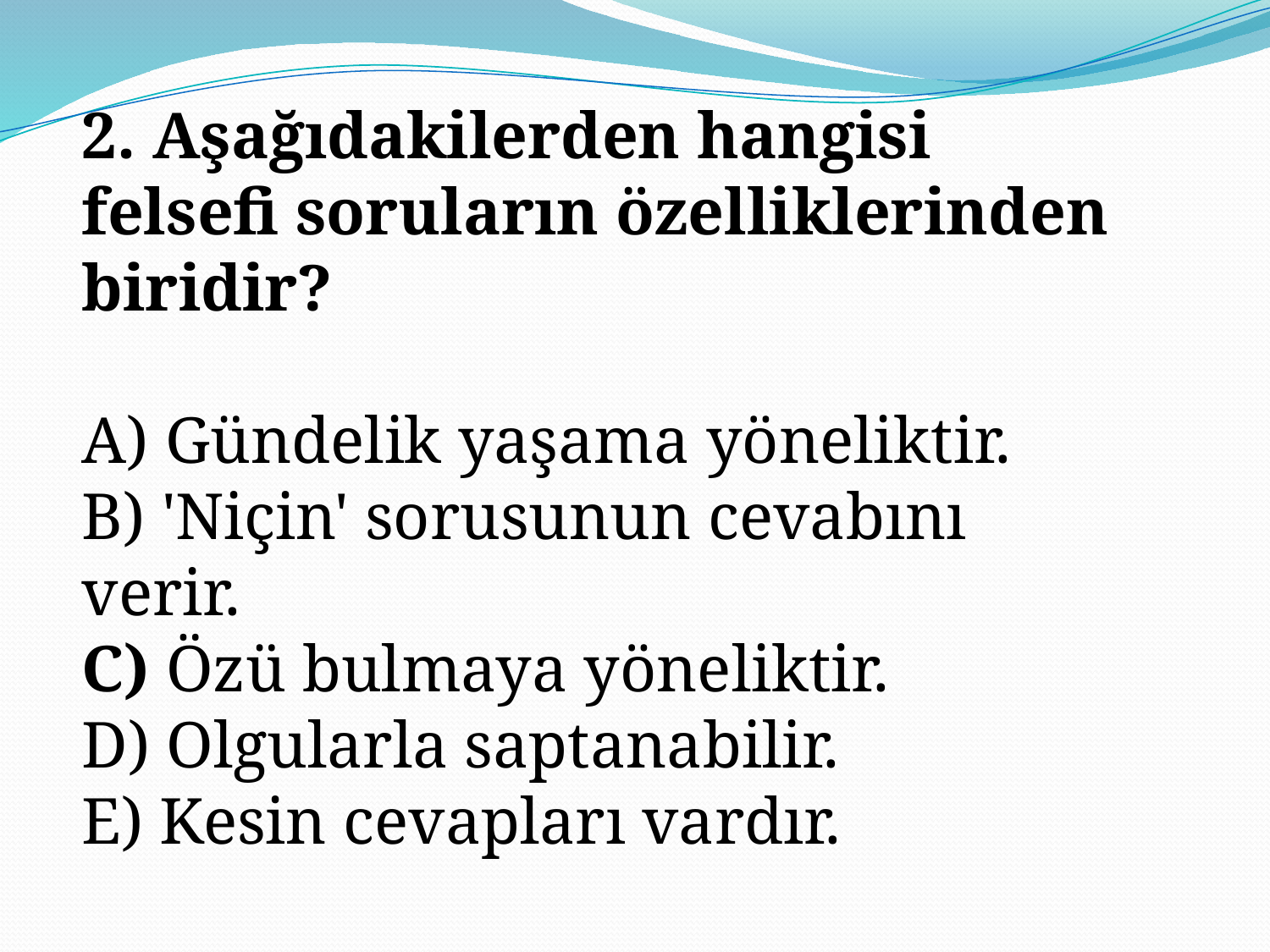

2. Aşağıdakilerden hangisi  felsefi soruların özelliklerinden biridir?

A) Gündelik yaşama yöneliktir.
B) 'Niçin' sorusunun cevabını verir.
C) Özü bulmaya yöneliktir.
D) Olgularla saptanabilir.
E) Kesin cevapları vardır.